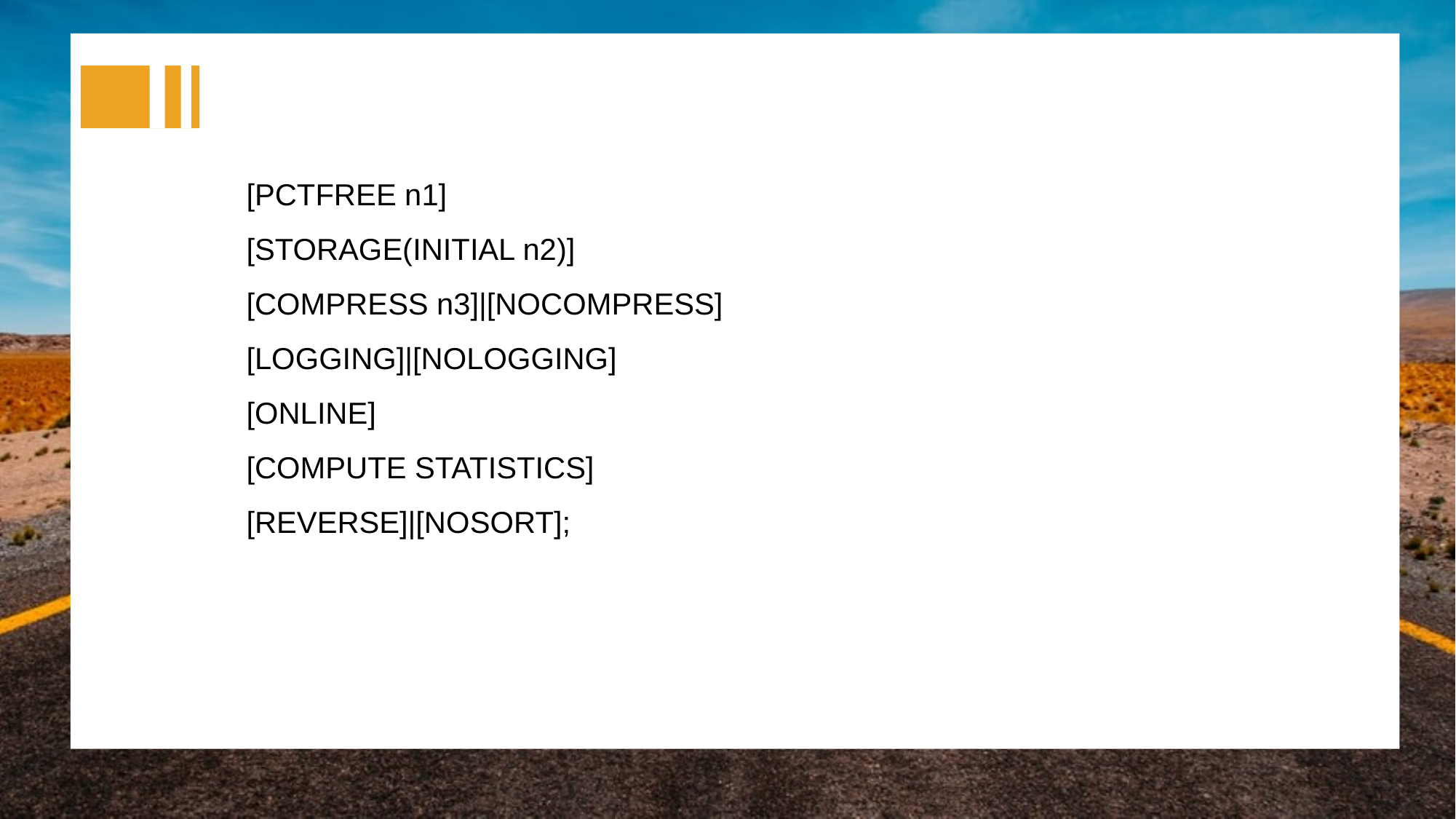

[PCTFREE n1]
[STORAGE(INITIAL n2)]
[COMPRESS n3]|[NOCOMPRESS]
[LOGGING]|[NOLOGGING]
[ONLINE]
[COMPUTE STATISTICS]
[REVERSE]|[NOSORT];